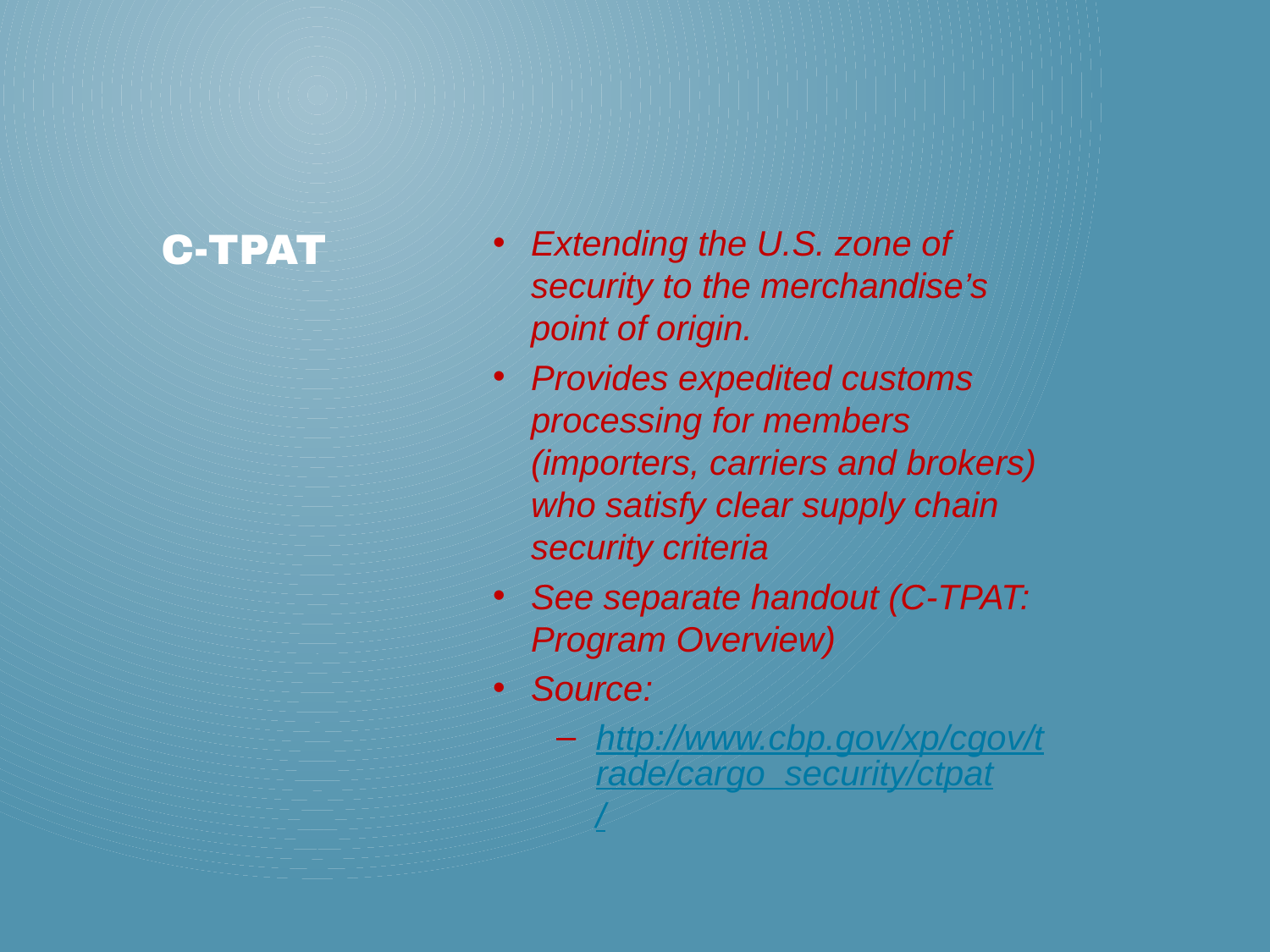

Extending the U.S. zone of security to the merchandise’s point of origin.
Provides expedited customs processing for members (importers, carriers and brokers) who satisfy clear supply chain security criteria
See separate handout (C-TPAT: Program Overview)
Source:
http://www.cbp.gov/xp/cgov/trade/cargo_security/ctpat/

# C-tpat